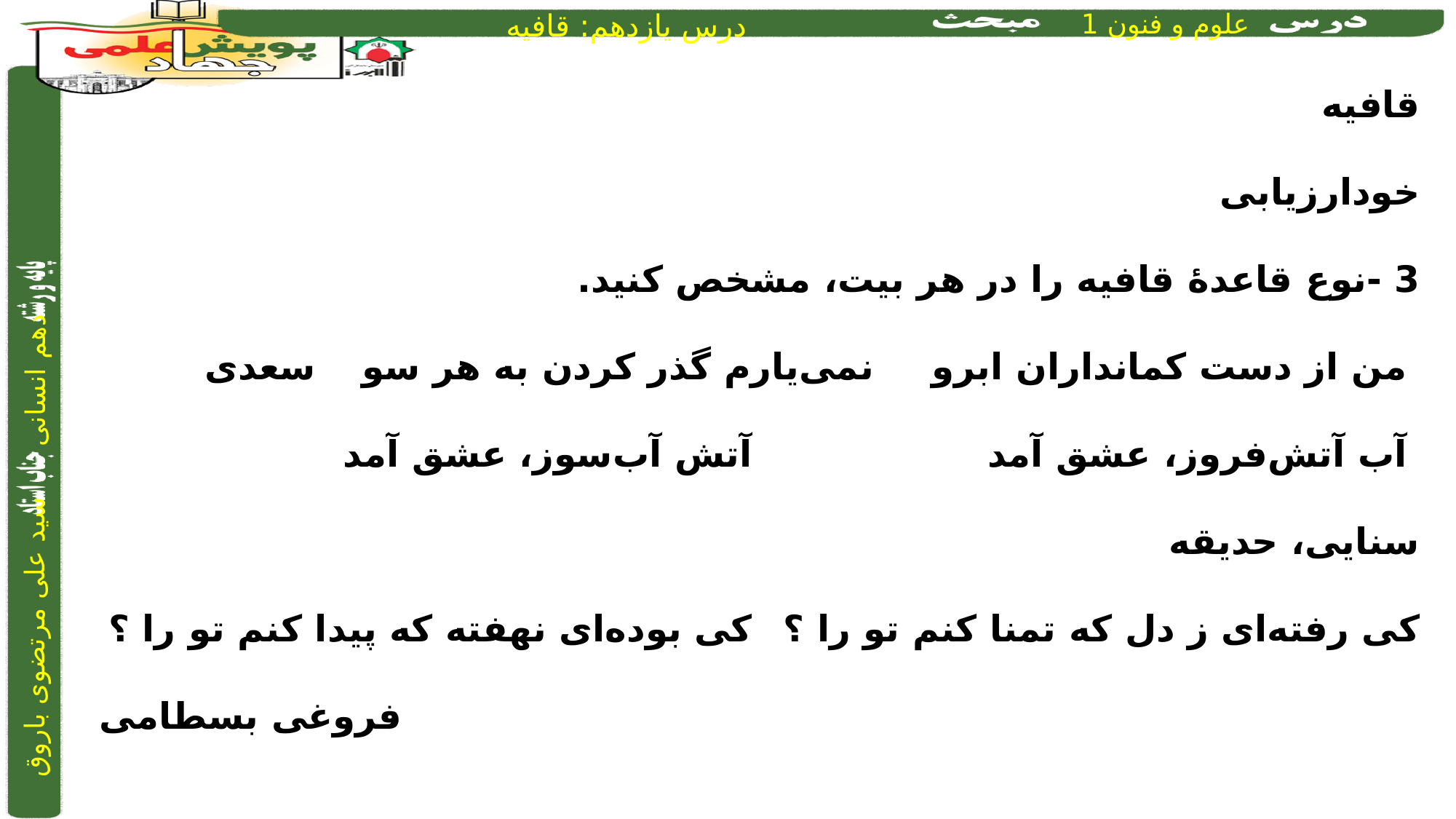

قافیه
خودارزیابی
3 -نوع قاعدۀ قافیه را در هر بیت، مشخص کنید.
 من از دست کمانداران ابرو 		نمی‌یارم گذر کردن به هر سو		 سعدی
 آب آتش‌فروز، عشق آمد 			 آتش آب‌سوز، عشق آمد			 سنایی، حدیقه
کی رفته‌ای ز دل که تمنا کنم تو را ؟		 کی بوده‌ای نهفته که پیدا کنم تو را ؟
فروغی بسطامی